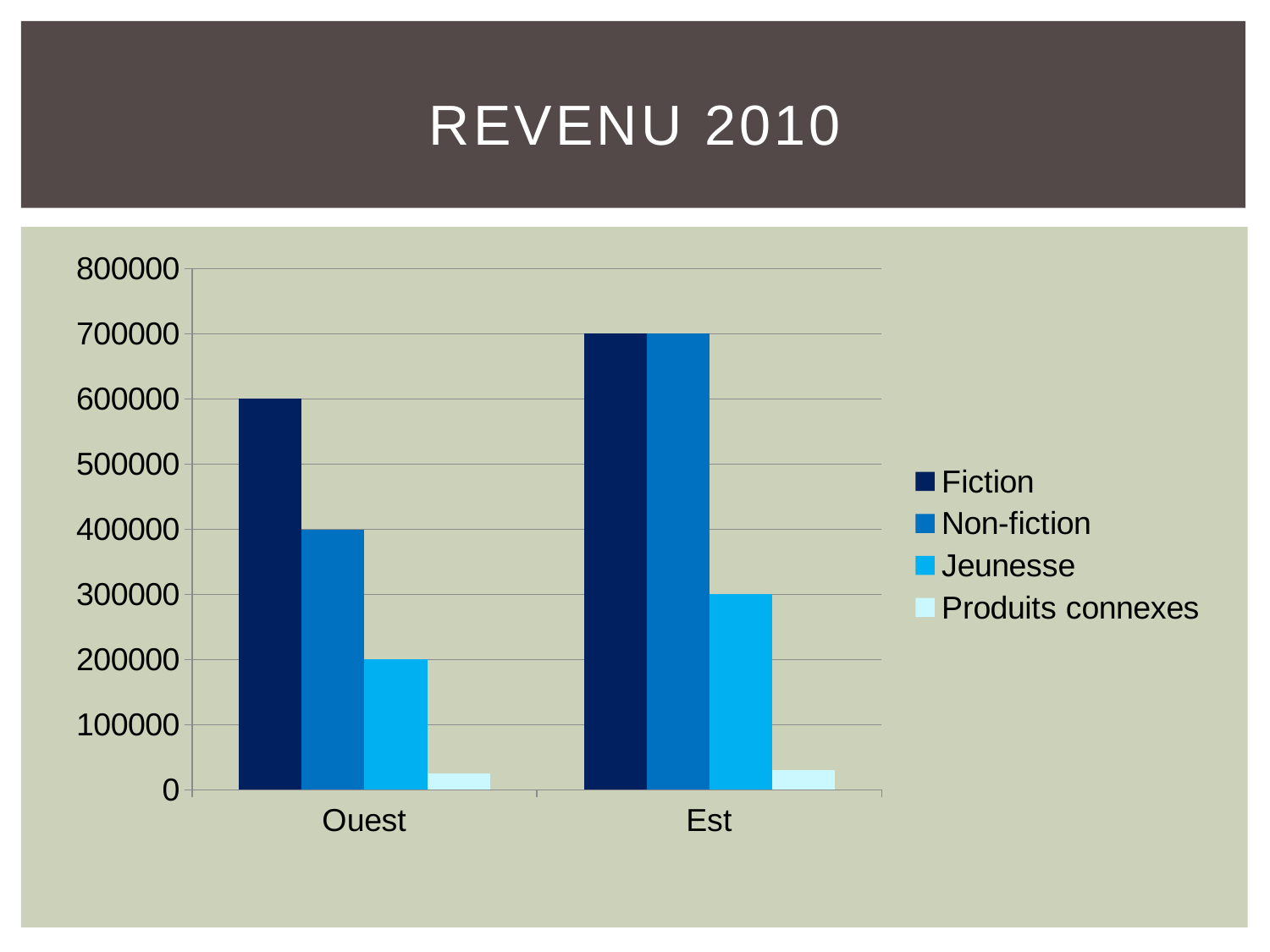

# Revenu 2010

### Chart

| Category | Fiction | Non-fiction | Jeunesse | Produits connexes |
|---|---|---|---|---|
| Ouest | 600000.0 | 400000.0 | 200000.0 | 25000.0 |
| Est | 700000.0 | 700000.0 | 300000.0 | 30000.0 |